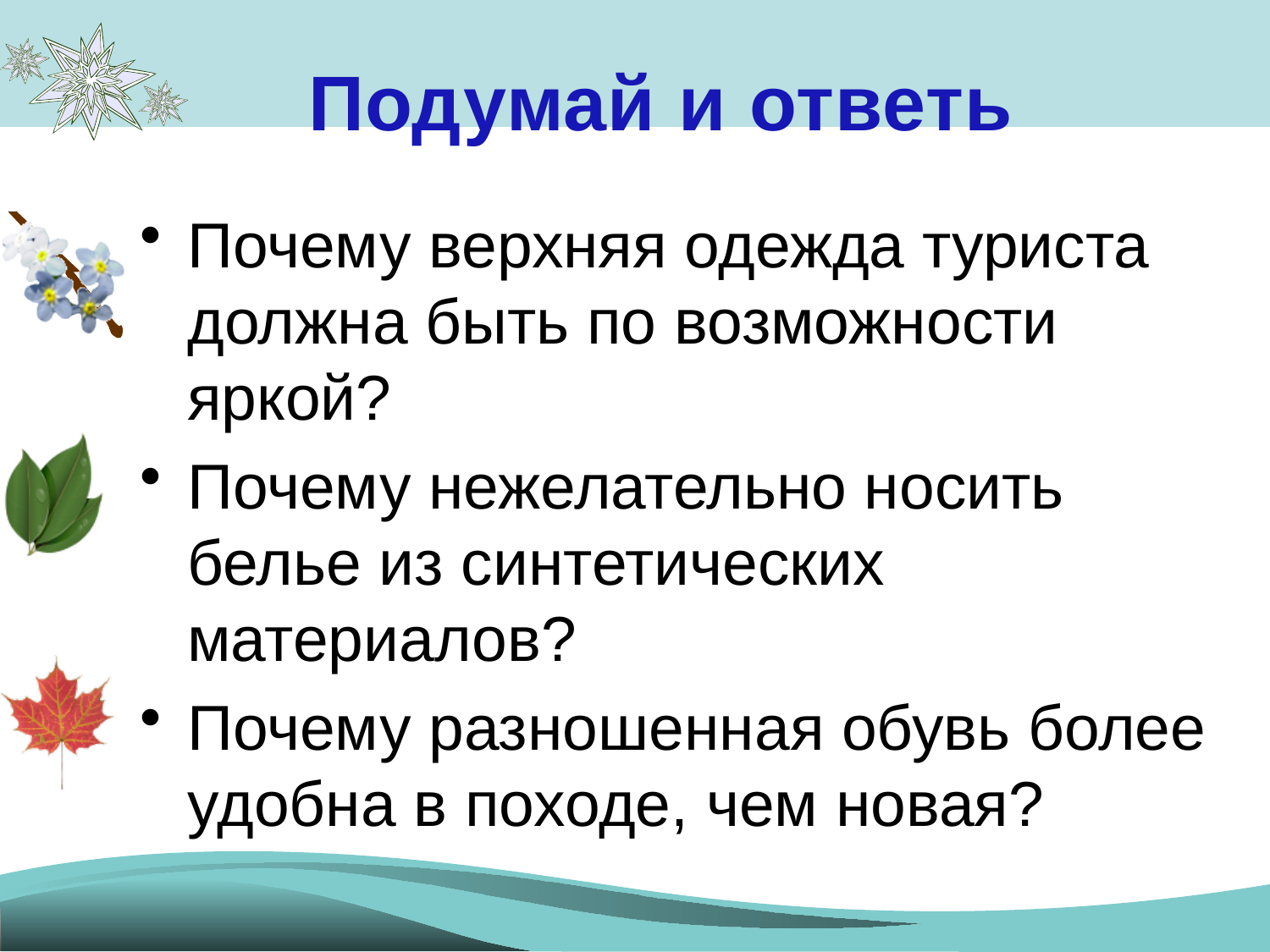

# Подумай и ответь
Почему верхняя одежда туриста должна быть по возможности яркой?
Почему нежелательно носить белье из синтетических материалов?
Почему разношенная обувь более удобна в походе, чем новая?